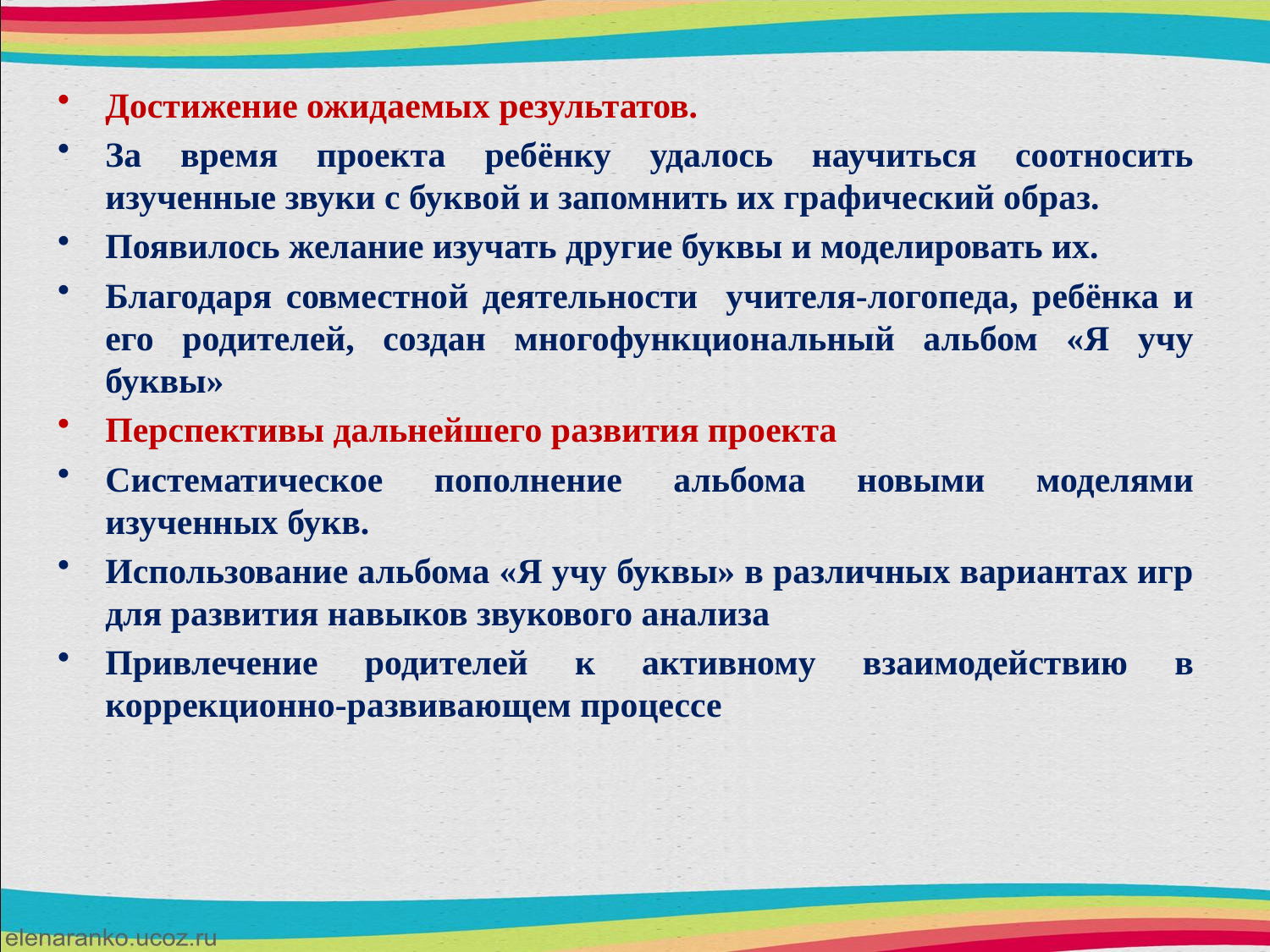

Достижение ожидаемых результатов.
За время проекта ребёнку удалось научиться соотносить изученные звуки с буквой и запомнить их графический образ.
Появилось желание изучать другие буквы и моделировать их.
Благодаря совместной деятельности  учителя-логопеда, ребёнка и его родителей, создан многофункциональный альбом «Я учу буквы»
Перспективы дальнейшего развития проекта
Систематическое пополнение альбома новыми моделями изученных букв.
Использование альбома «Я учу буквы» в различных вариантах игр для развития навыков звукового анализа
Привлечение родителей к активному взаимодействию в коррекционно-развивающем процессе